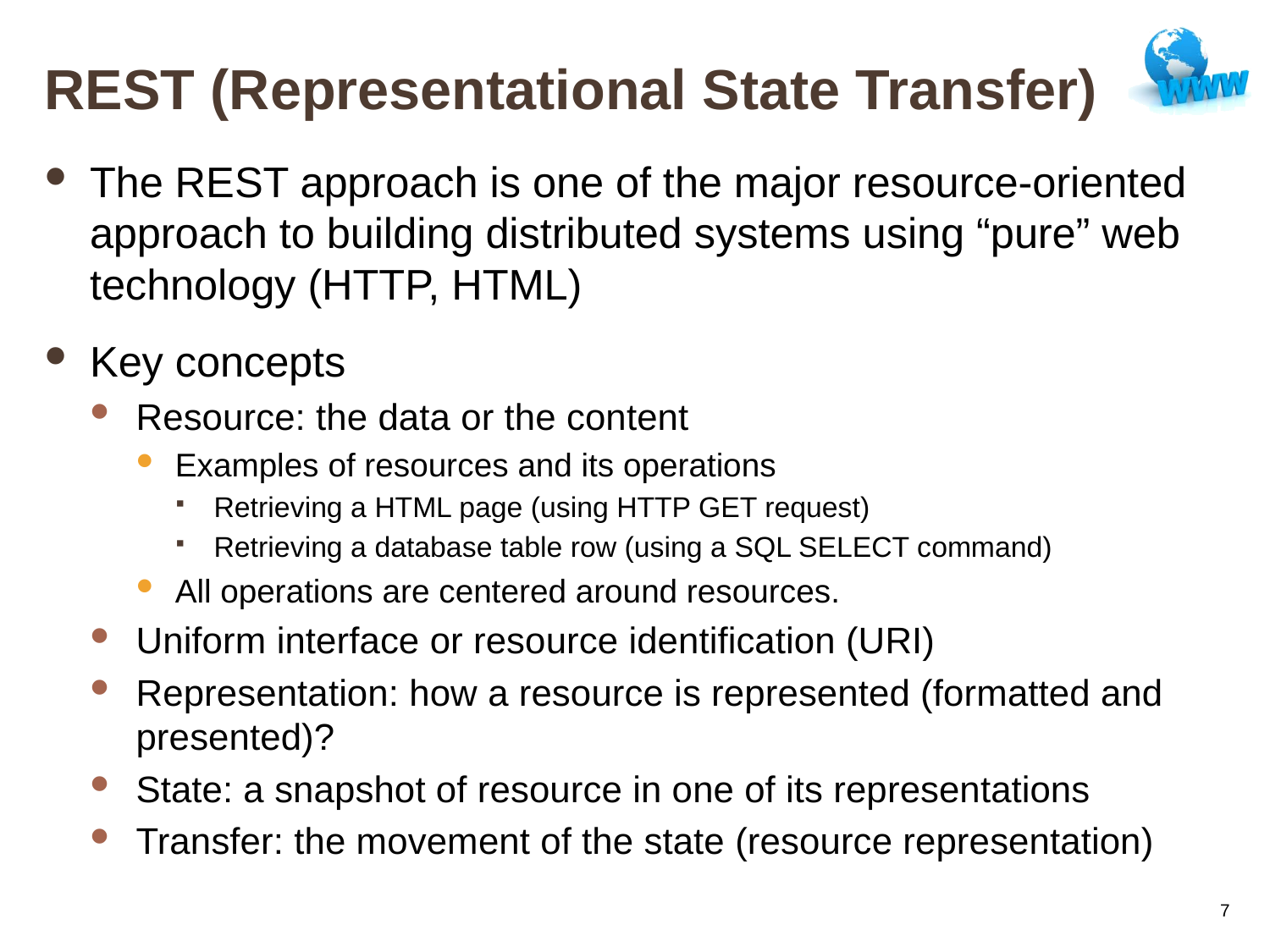

# REST (Representational State Transfer)
The REST approach is one of the major resource-oriented approach to building distributed systems using “pure” web technology (HTTP, HTML)
Key concepts
Resource: the data or the content
Examples of resources and its operations
Retrieving a HTML page (using HTTP GET request)
Retrieving a database table row (using a SQL SELECT command)
All operations are centered around resources.
Uniform interface or resource identification (URI)
Representation: how a resource is represented (formatted and presented)?
State: a snapshot of resource in one of its representations
Transfer: the movement of the state (resource representation)
7